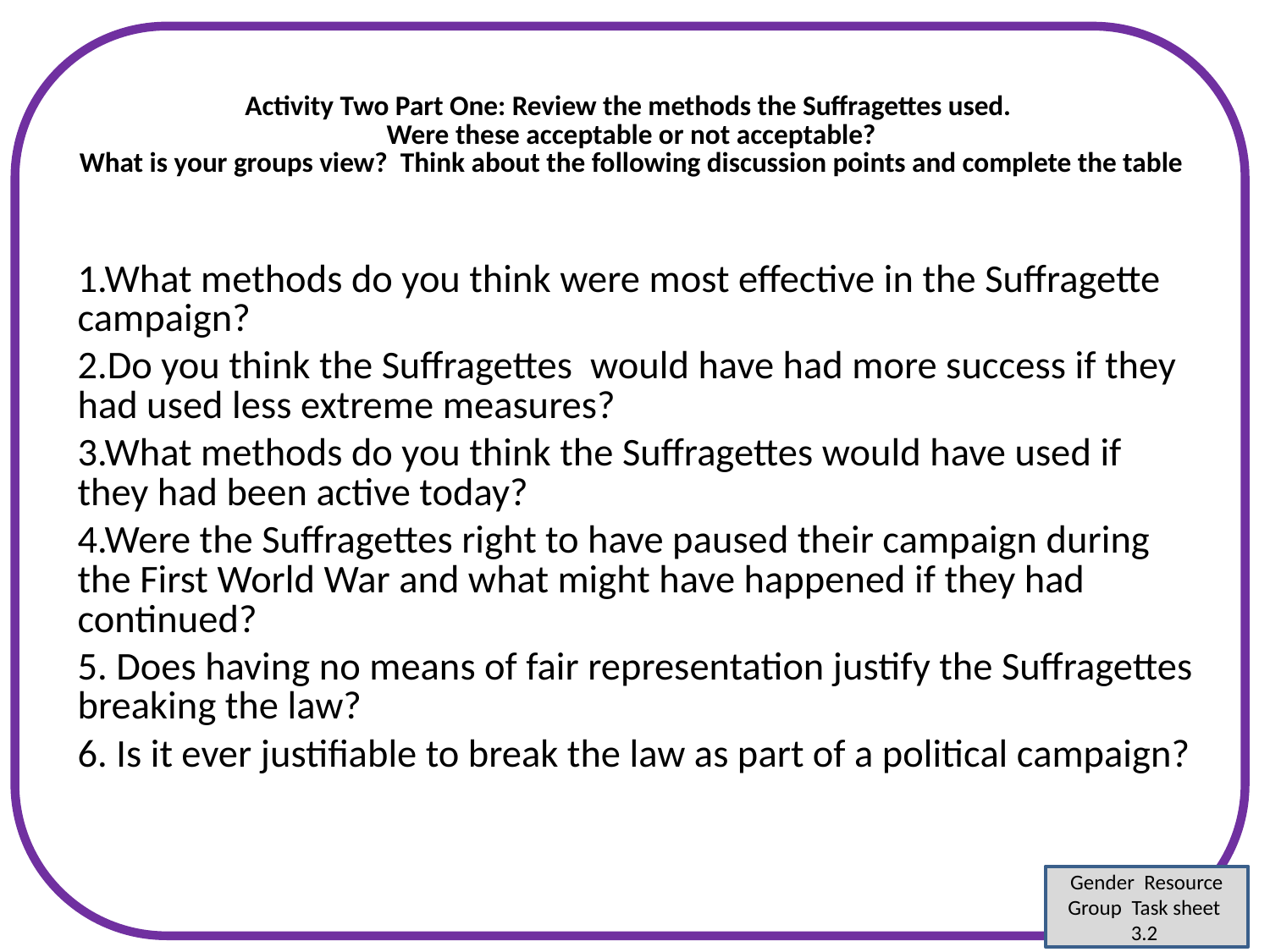

# Activity Two Part One: Review the methods the Suffragettes used. Were these acceptable or not acceptable? What is your groups view?  Think about the following discussion points and complete the table
1.What methods do you think were most effective in the Suffragette campaign?
2.Do you think the Suffragettes  would have had more success if they had used less extreme measures?
3.What methods do you think the Suffragettes would have used if they had been active today?
4.Were the Suffragettes right to have paused their campaign during the First World War and what might have happened if they had continued?
5. Does having no means of fair representation justify the Suffragettes breaking the law?
6. Is it ever justifiable to break the law as part of a political campaign?

Gender  Resource Group  Task sheet
3.2